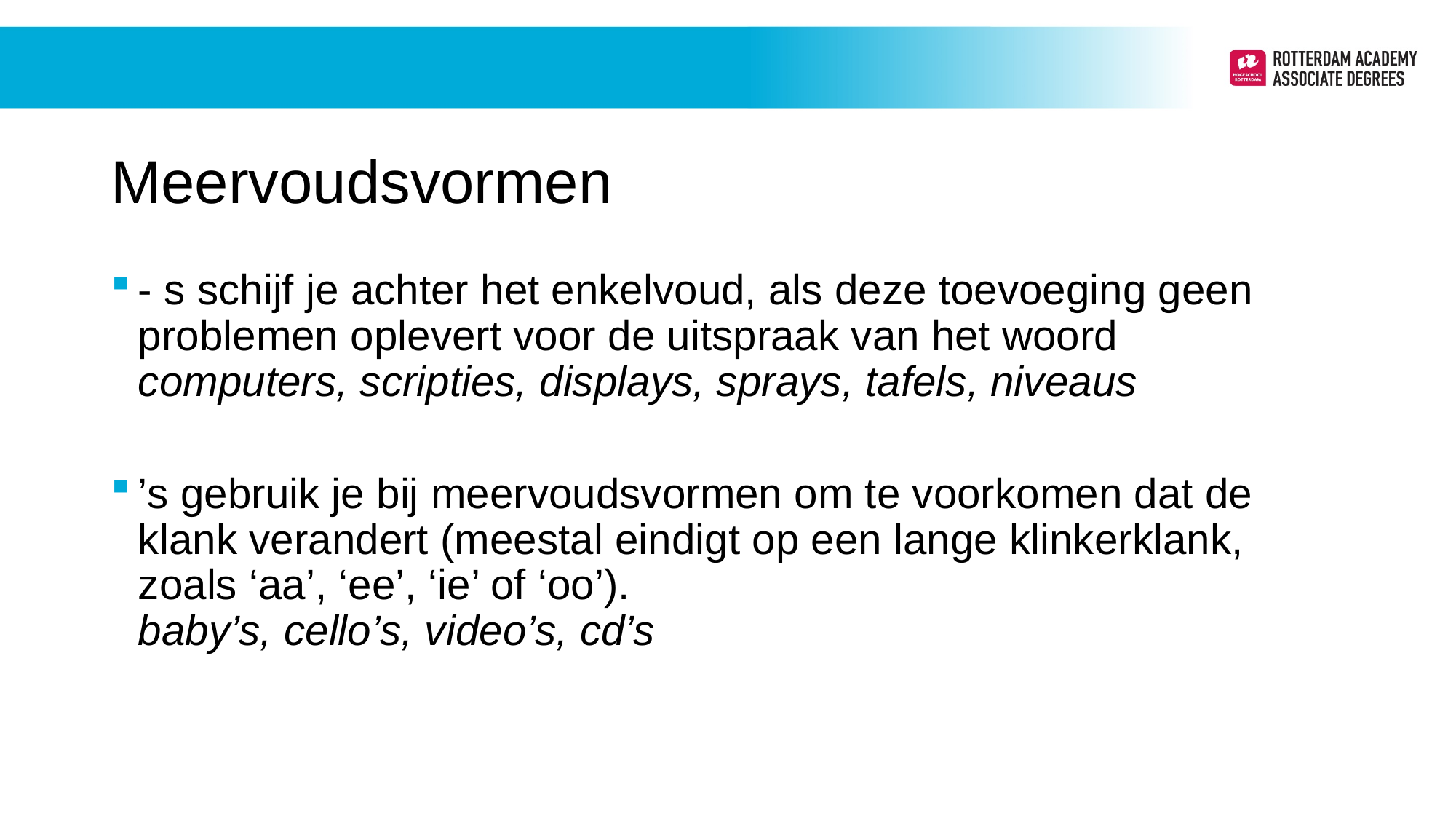

# Meervoudsvormen
- s schijf je achter het enkelvoud, als deze toevoeging geen problemen oplevert voor de uitspraak van het woord
computers, scripties, displays, sprays, tafels, niveaus
’s gebruik je bij meervoudsvormen om te voorkomen dat de klank verandert (meestal eindigt op een lange klinkerklank, zoals ‘aa’, ‘ee’, ‘ie’ of ‘oo’).
baby’s, cello’s, video’s, cd’s